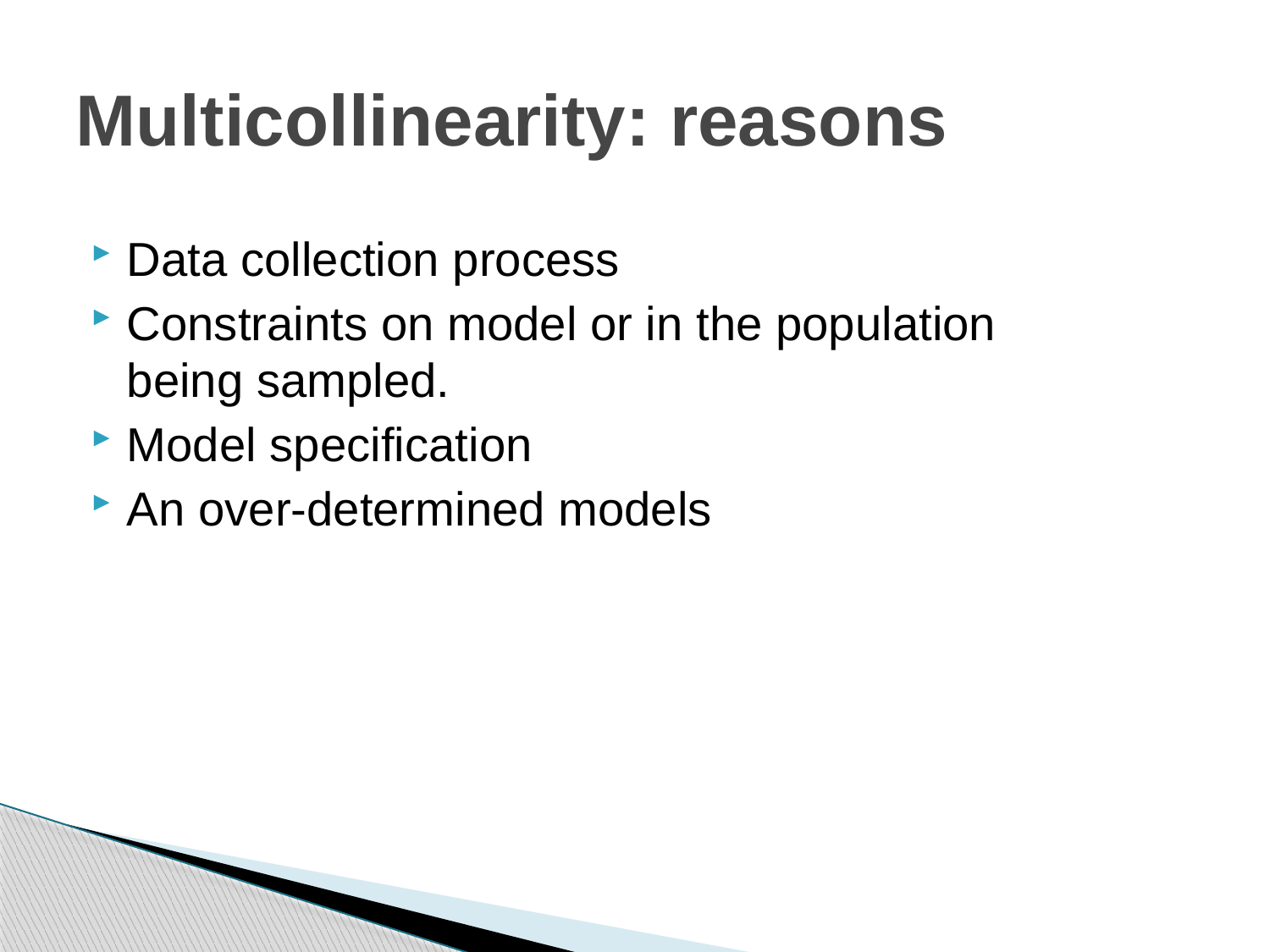

# Multicollinearity: reasons
Data collection process
Constraints on model or in the population being sampled.
Model specification
An over-determined models